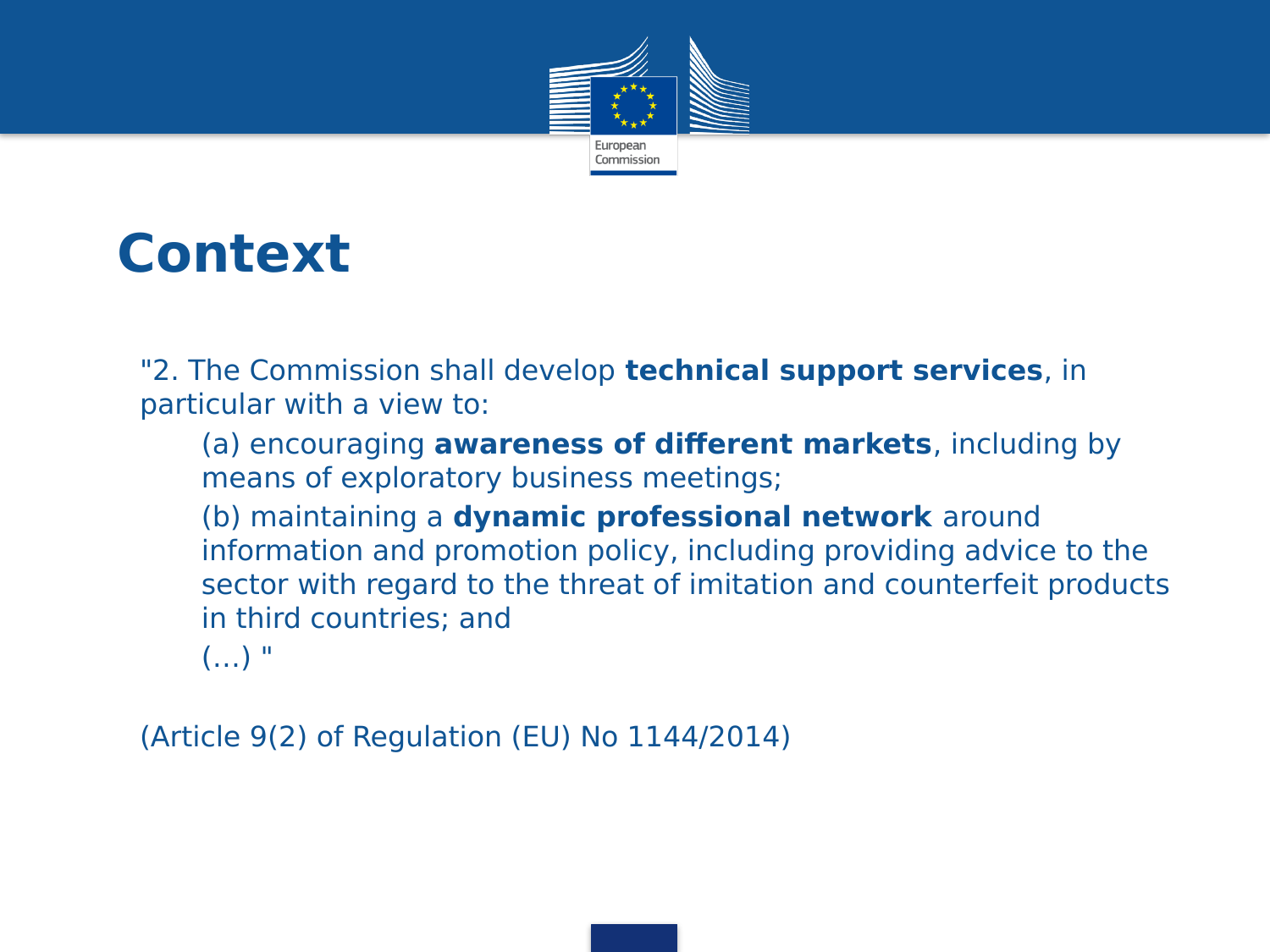

# Context
"2. The Commission shall develop technical support services, in particular with a view to:
(a) encouraging awareness of different markets, including by means of exploratory business meetings;
(b) maintaining a dynamic professional network around information and promotion policy, including providing advice to the sector with regard to the threat of imitation and counterfeit products in third countries; and
(…) "

(Article 9(2) of Regulation (EU) No 1144/2014)